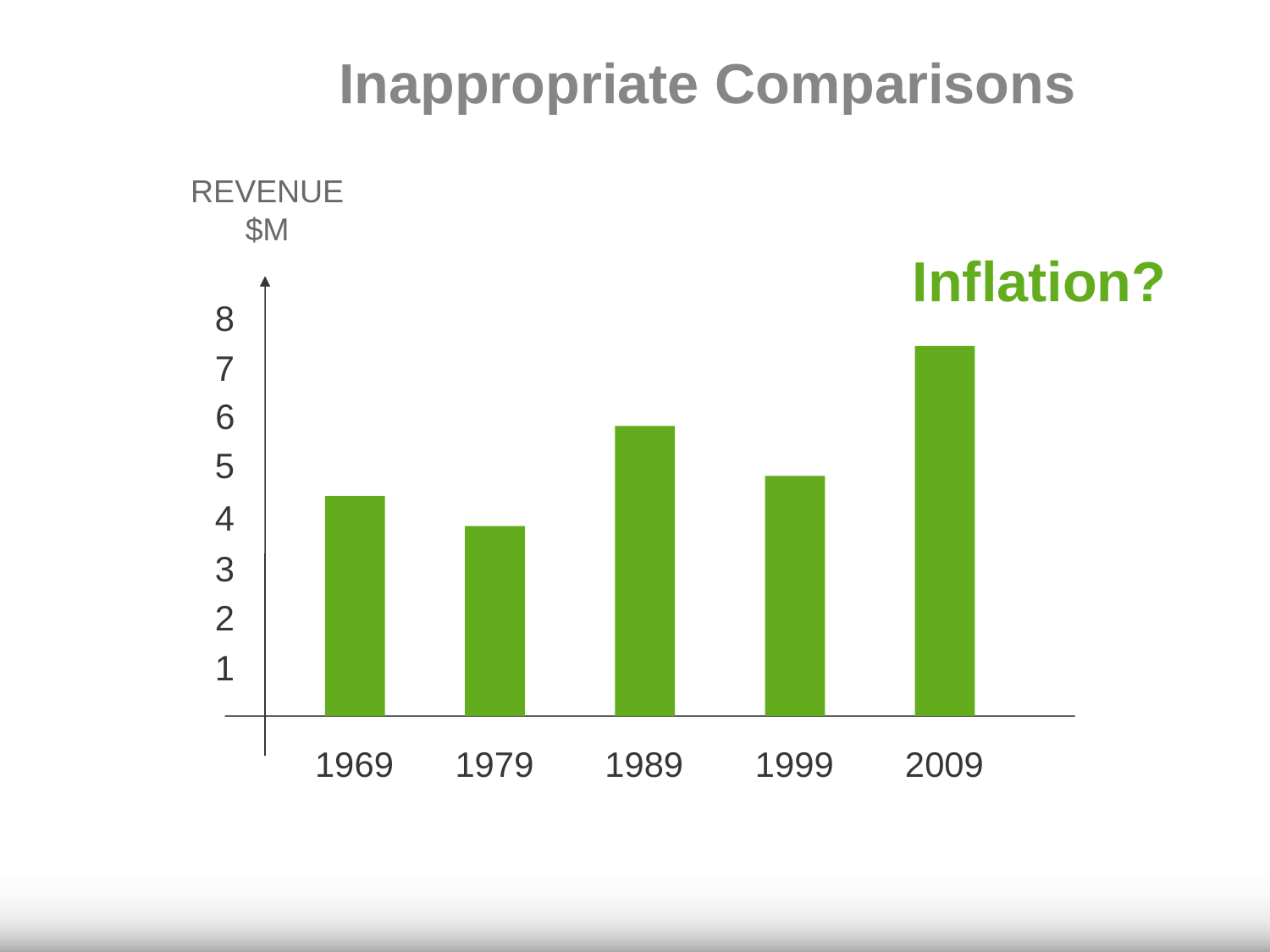

Inappropriate Comparisons
REVENUE
$M
Inflation?

8
7

6

5

4

3
2
1

1989
1969
1979
1999
2009